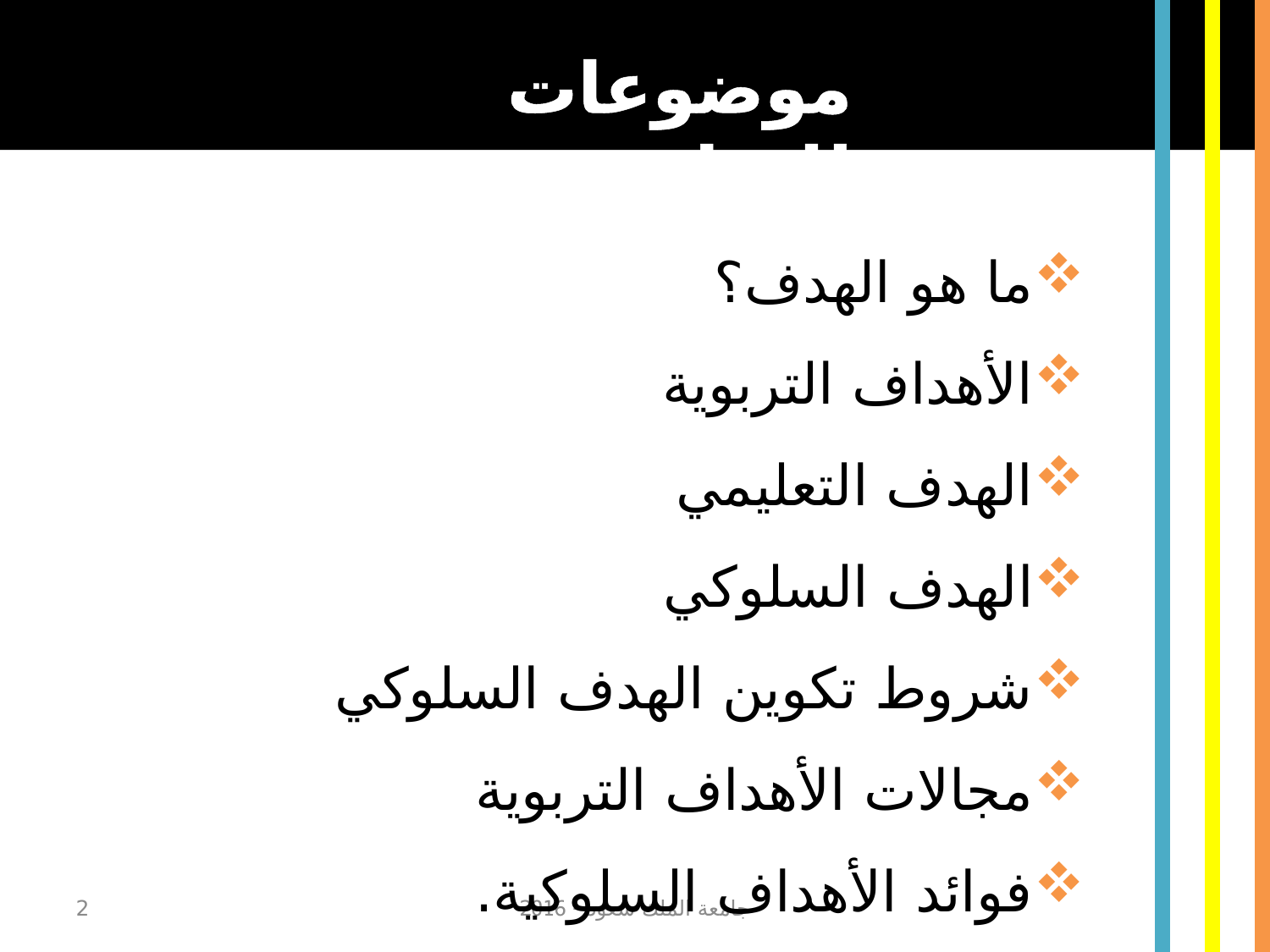

موضوعات للمناقشة
ما هو الهدف؟
الأهداف التربوية
الهدف التعليمي
الهدف السلوكي
شروط تكوين الهدف السلوكي
مجالات الأهداف التربوية
فوائد الأهداف السلوكية.

2
جامعة الملك سعود - 2016